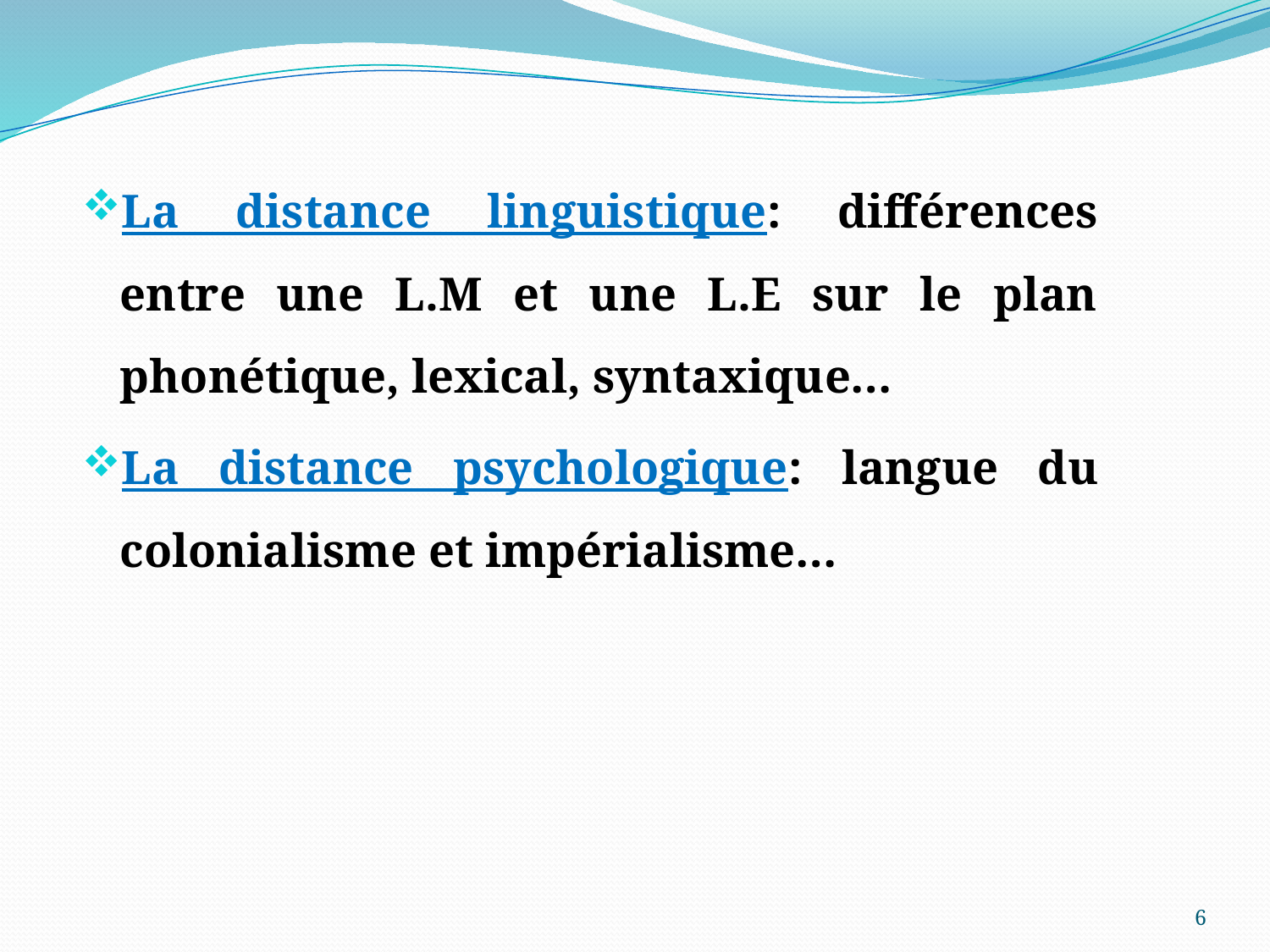

La distance linguistique: différences entre une L.M et une L.E sur le plan phonétique, lexical, syntaxique…
La distance psychologique: langue du colonialisme et impérialisme…

6